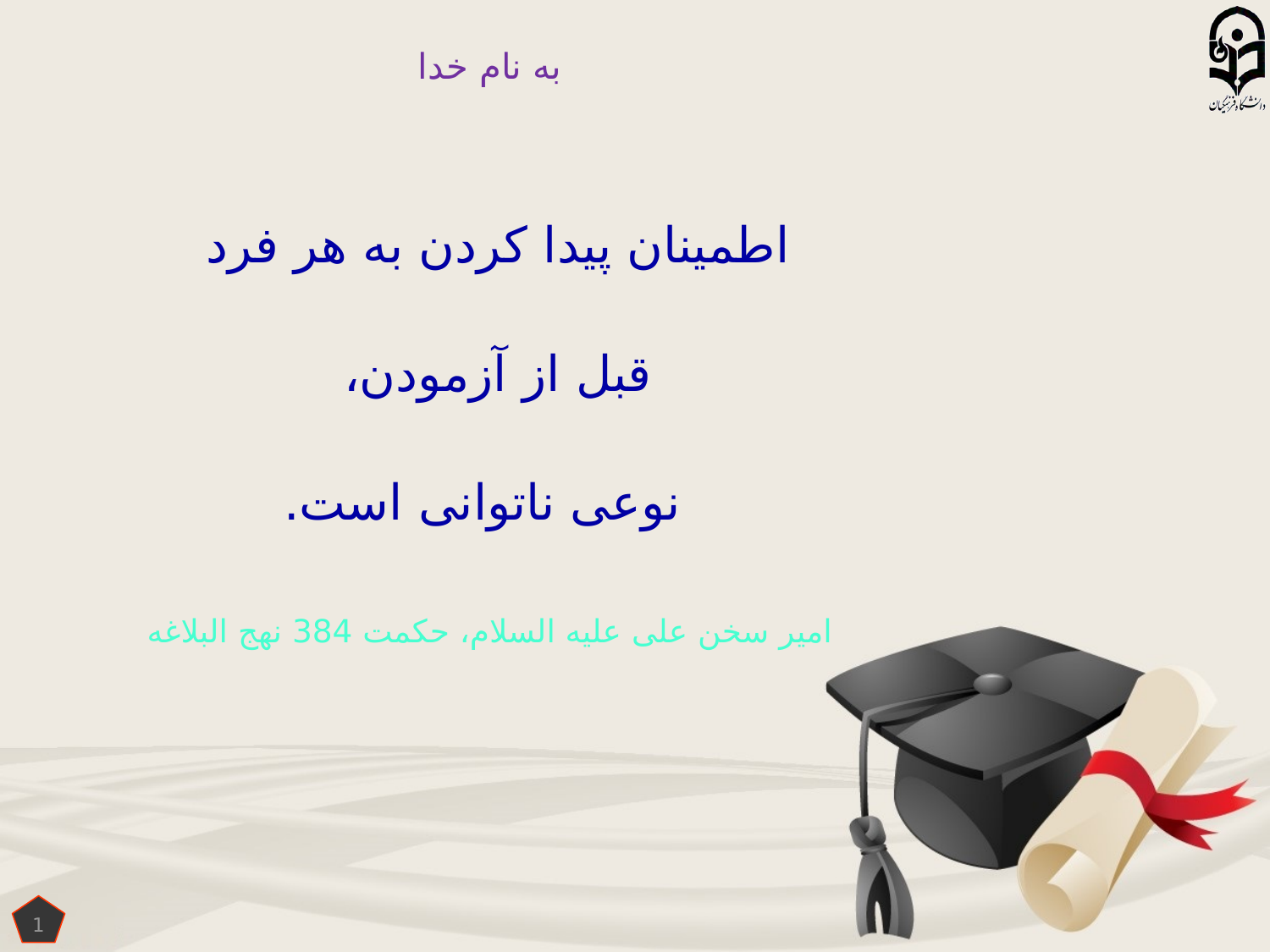

به نام خدا

اطمینان پیدا کردن به هر فرد
قبل از آزمودن،
 نوعی ناتوانی است.

امیر سخن علی علیه السلام، حکمت 384 نهج البلاغه